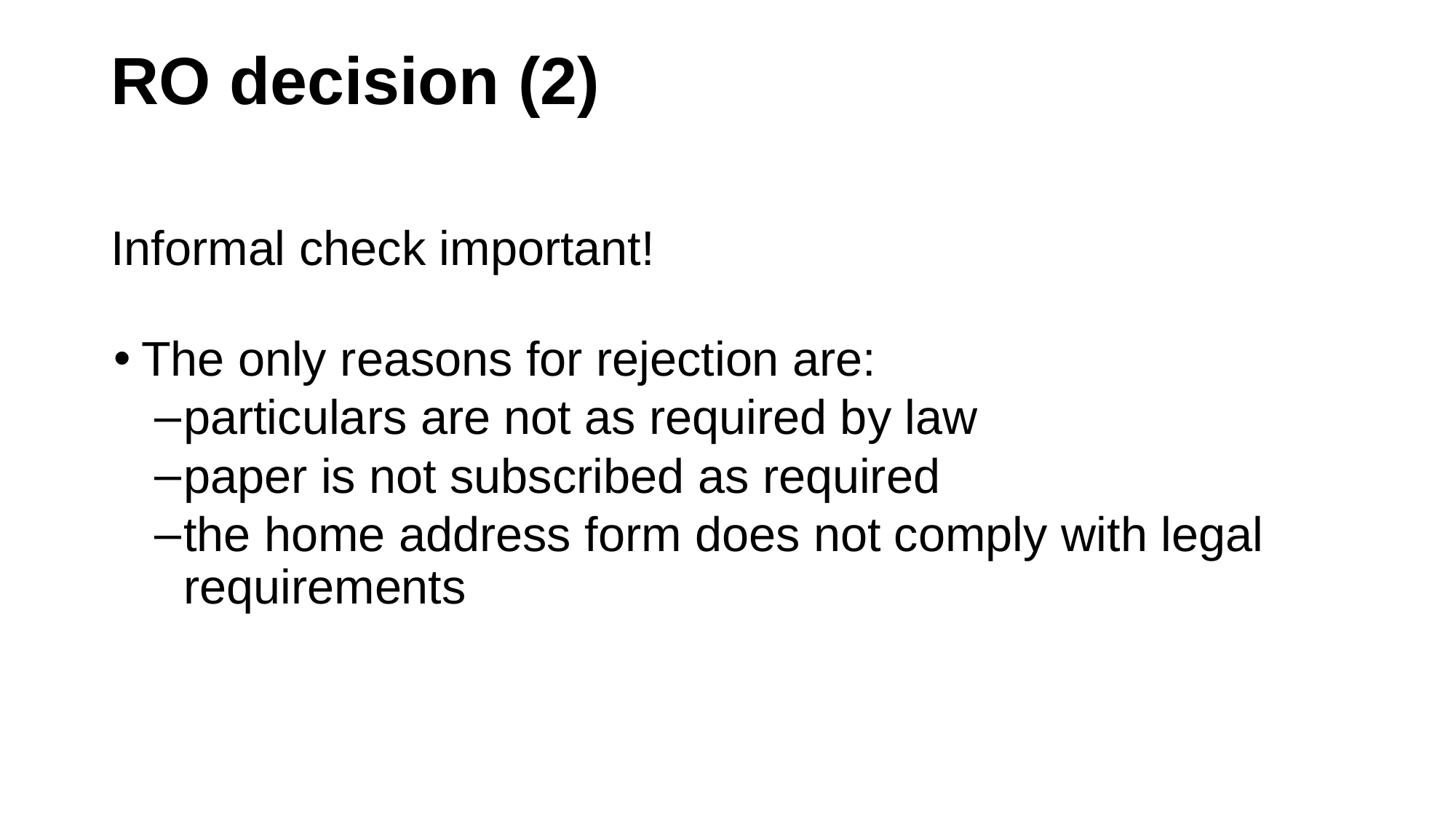

# RO decision (2)
Informal check important!

The only reasons for rejection are:
particulars are not as required by law
paper is not subscribed as required
the home address form does not comply with legal requirements